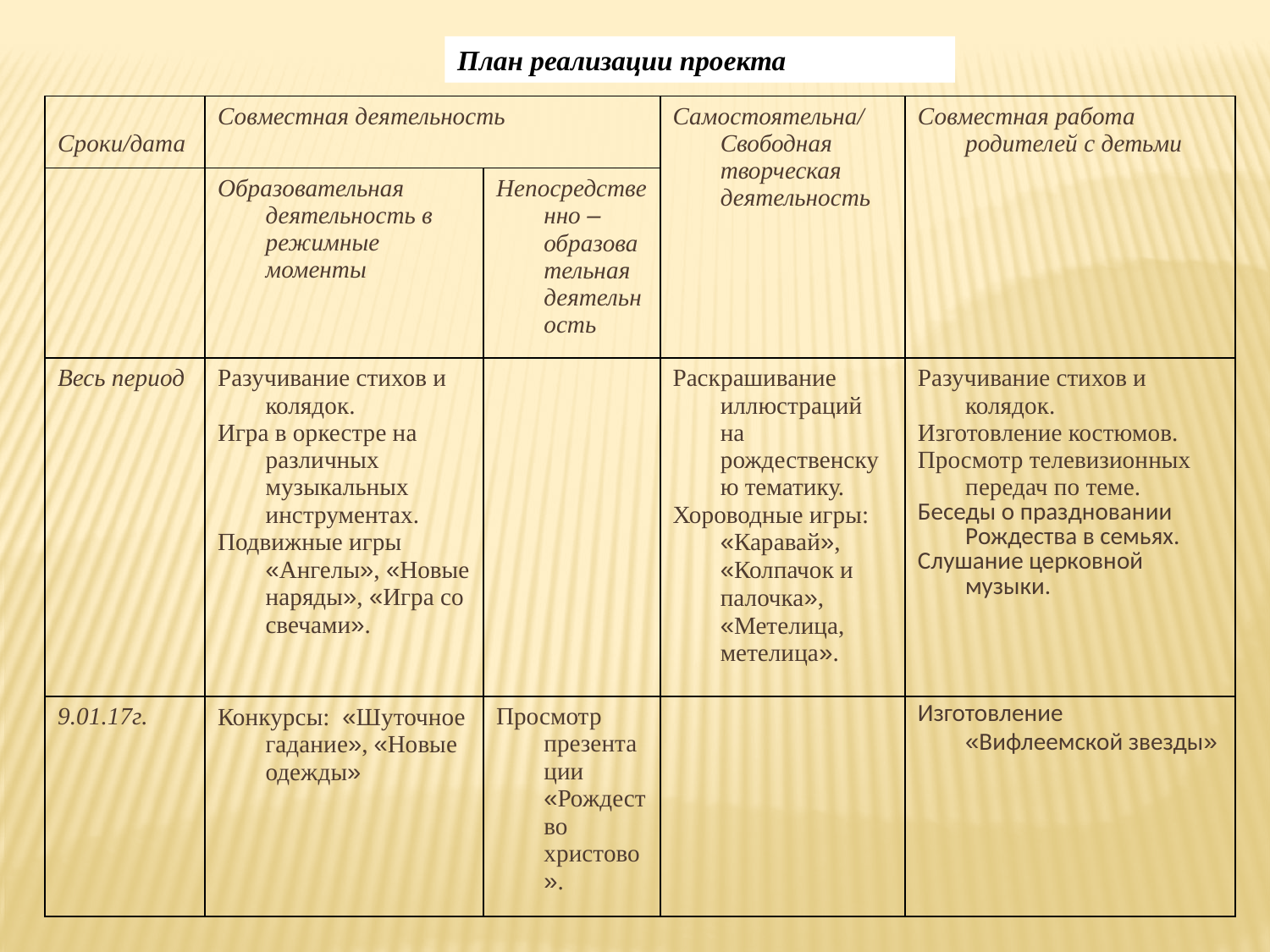

План реализации проекта
| Сроки/дата | Совместная деятельность |  | Самостоятельна/ Свободная творческая деятельность | Совместная работа родителей с детьми |
| --- | --- | --- | --- | --- |
|  | Образовательная деятельность в режимные моменты | Непосредственно – образовательная деятельность |  |  |
| Весь период | Разучивание стихов и колядок. Игра в оркестре на различных музыкальных инструментах. Подвижные игры «Ангелы», «Новые наряды», «Игра со свечами». |  | Раскрашивание иллюстраций на рождественскую тематику. Хороводные игры: «Каравай», «Колпачок и палочка», «Метелица, метелица». | Разучивание стихов и колядок. Изготовление костюмов. Просмотр телевизионных передач по теме. Беседы о праздновании Рождества в семьях. Слушание церковной музыки. |
| 9.01.17г. | Конкурсы: «Шуточное гадание», «Новые одежды» | Просмотр презентации «Рождество христово». |  | Изготовление «Вифлеемской звезды» |